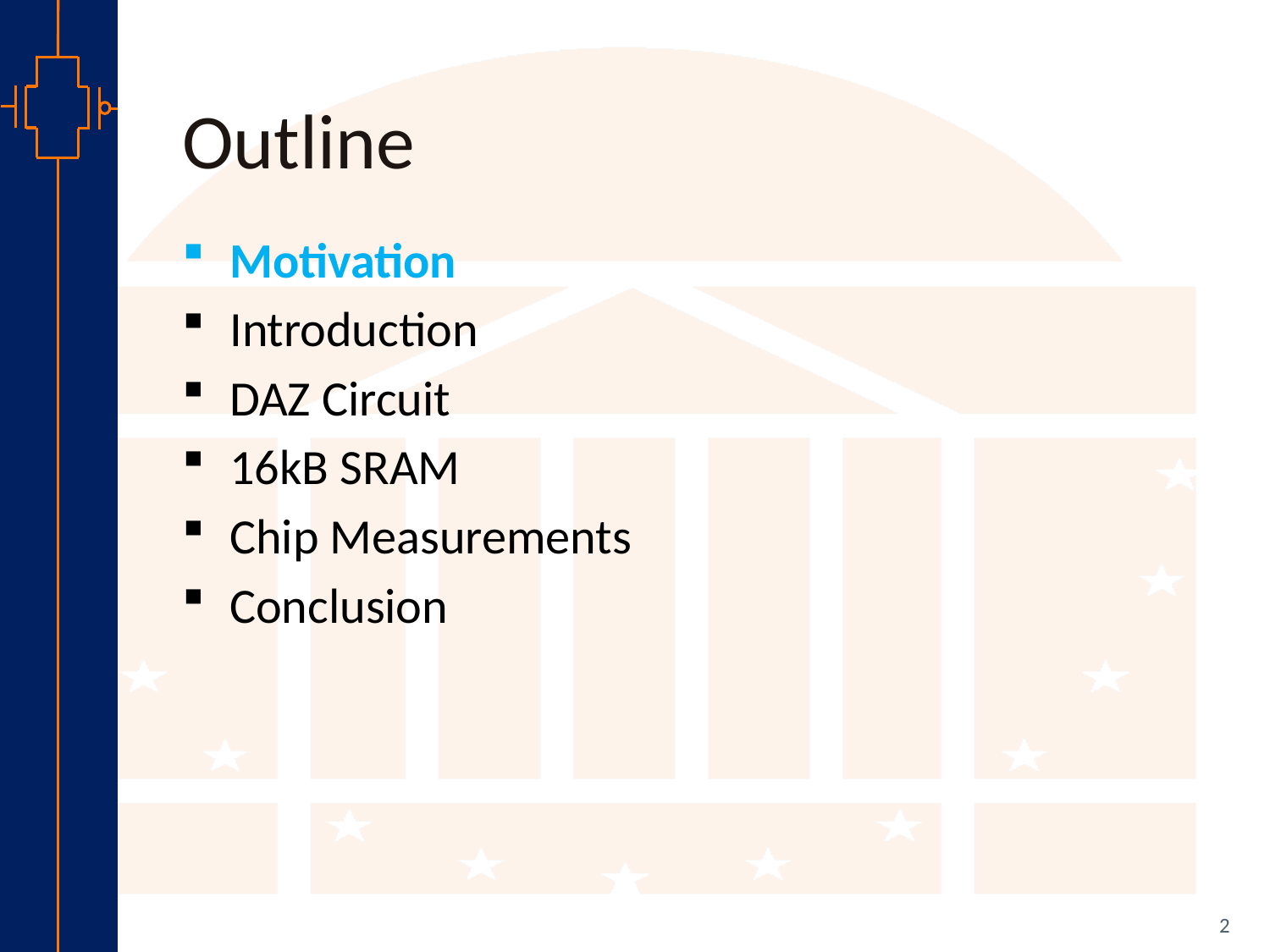

# Outline
Motivation
Introduction
DAZ Circuit
16kB SRAM
Chip Measurements
Conclusion
2